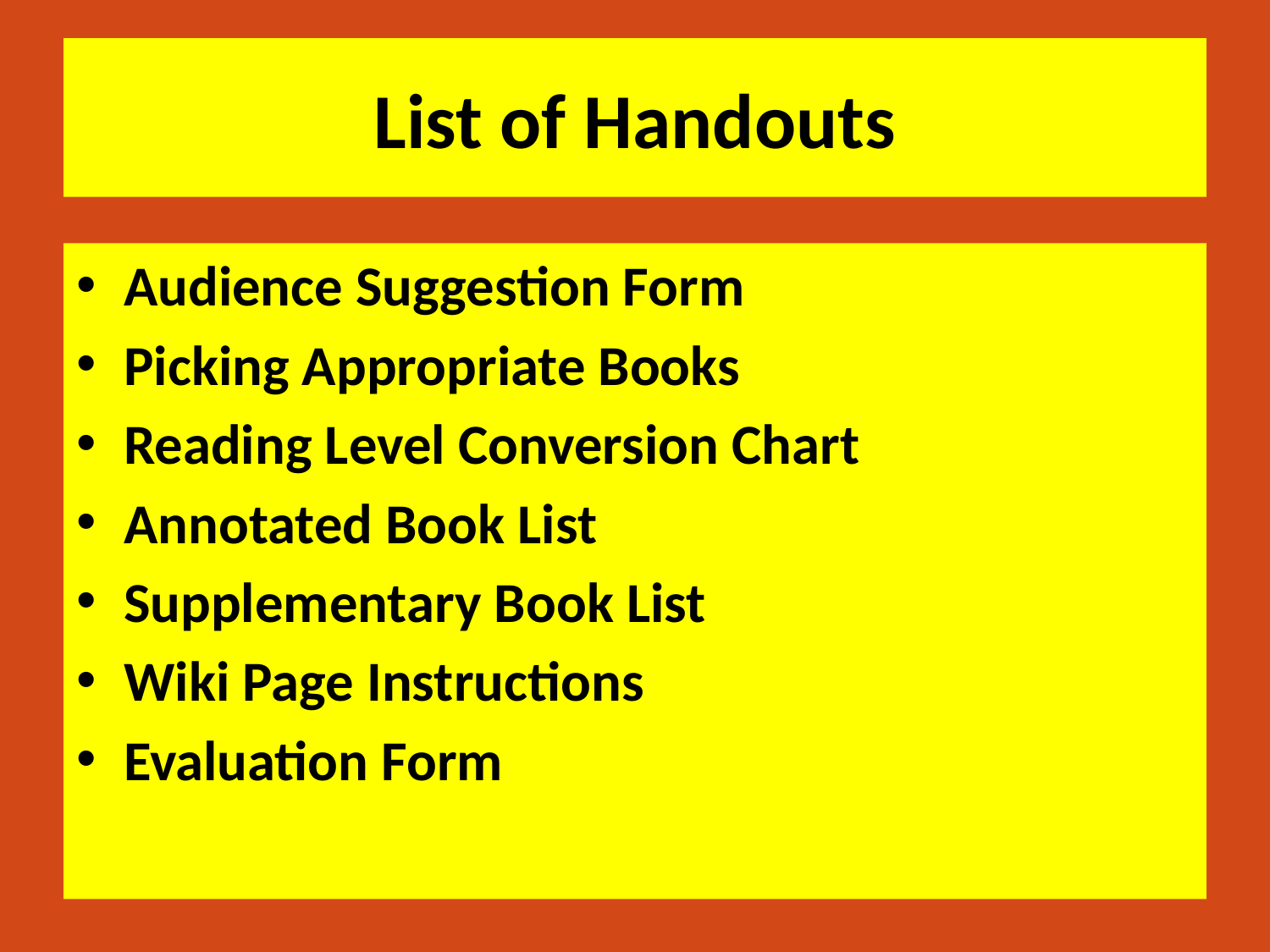

# List of Handouts
Audience Suggestion Form
Picking Appropriate Books
Reading Level Conversion Chart
Annotated Book List
Supplementary Book List
Wiki Page Instructions
Evaluation Form